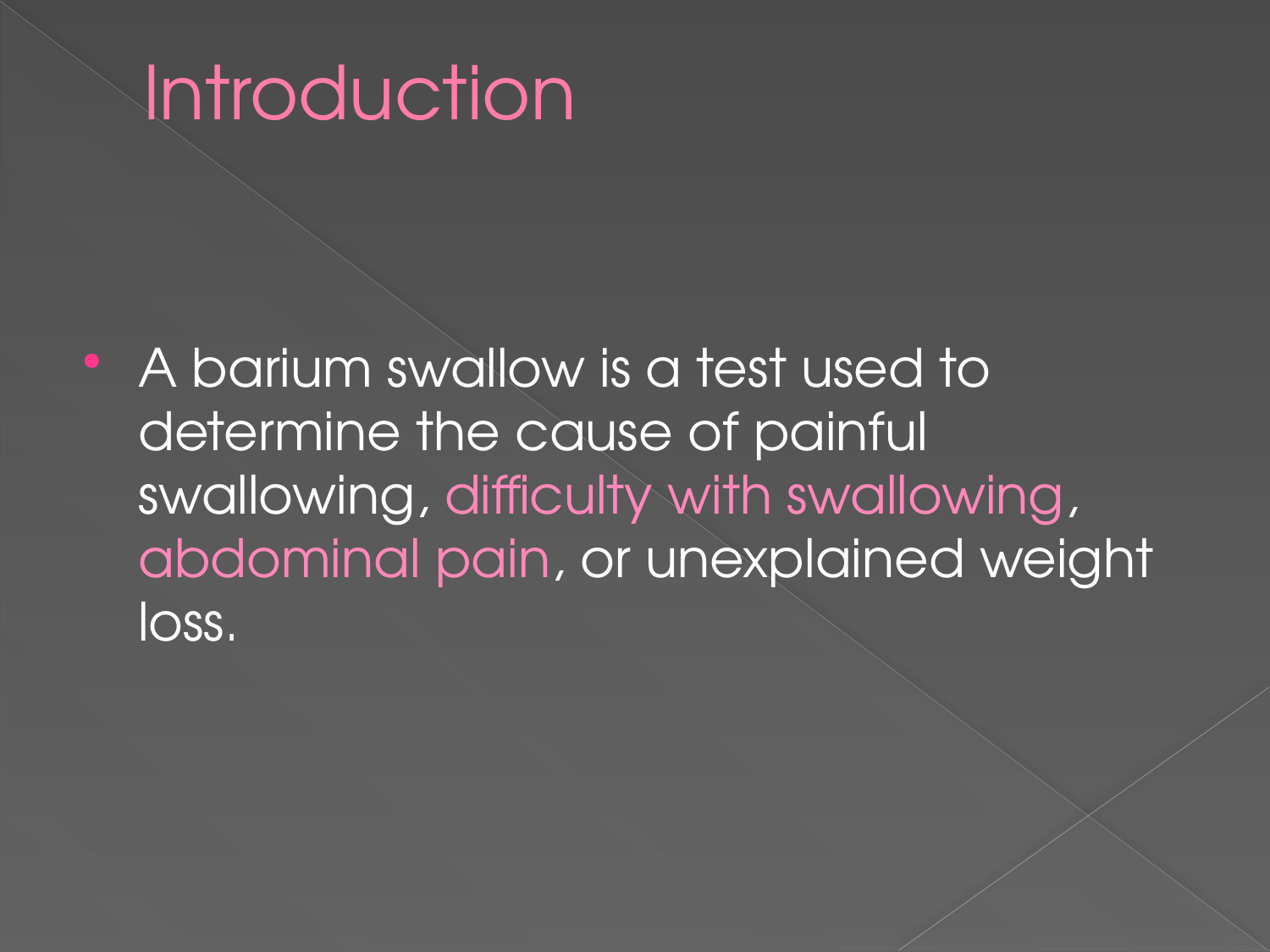

# Introduction

A barium swallow is a test used to determine the cause of painful swallowing, difficulty with swallowing, abdominal pain, or unexplained weight loss.